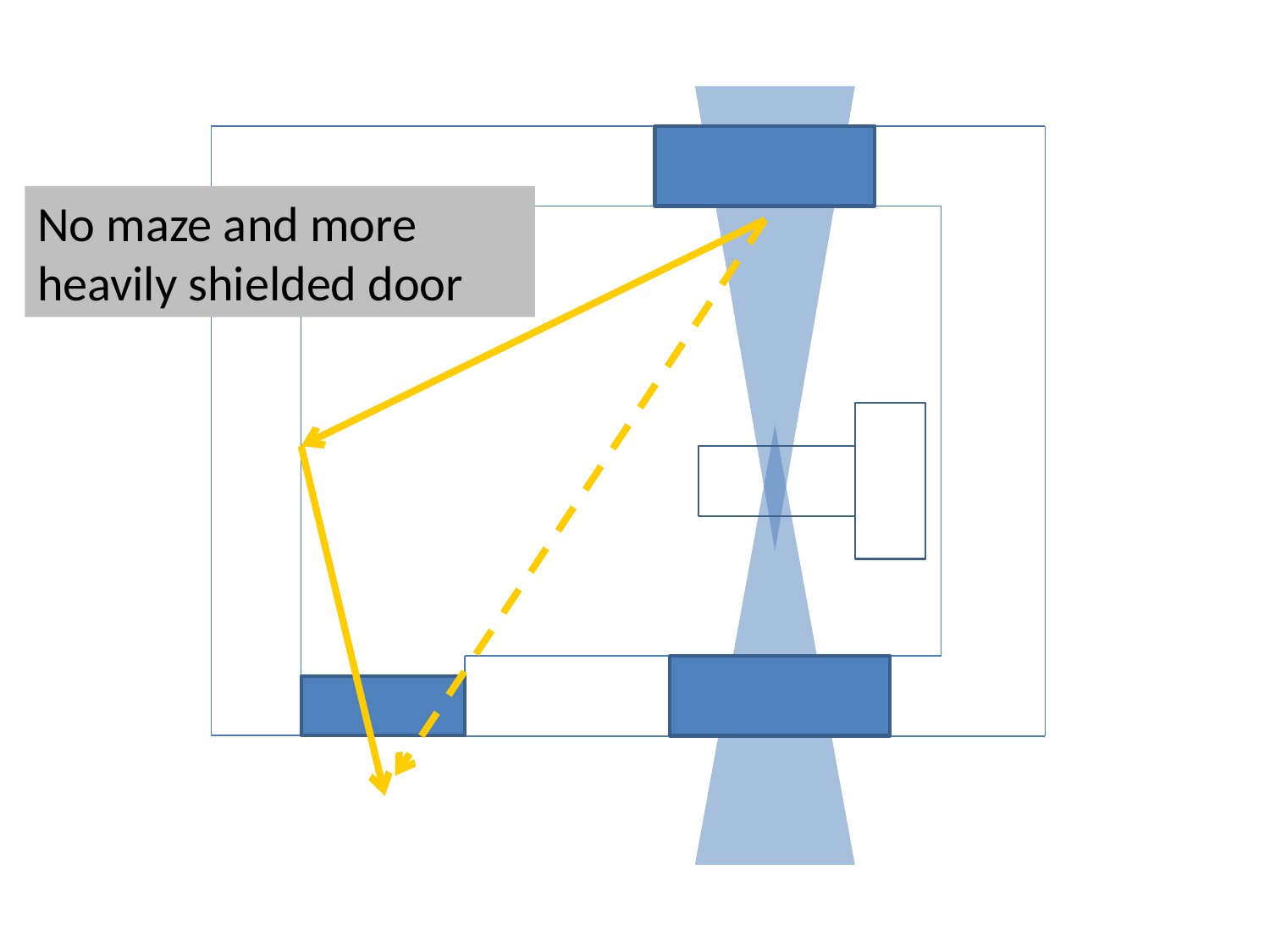

No maze and more heavily shielded door